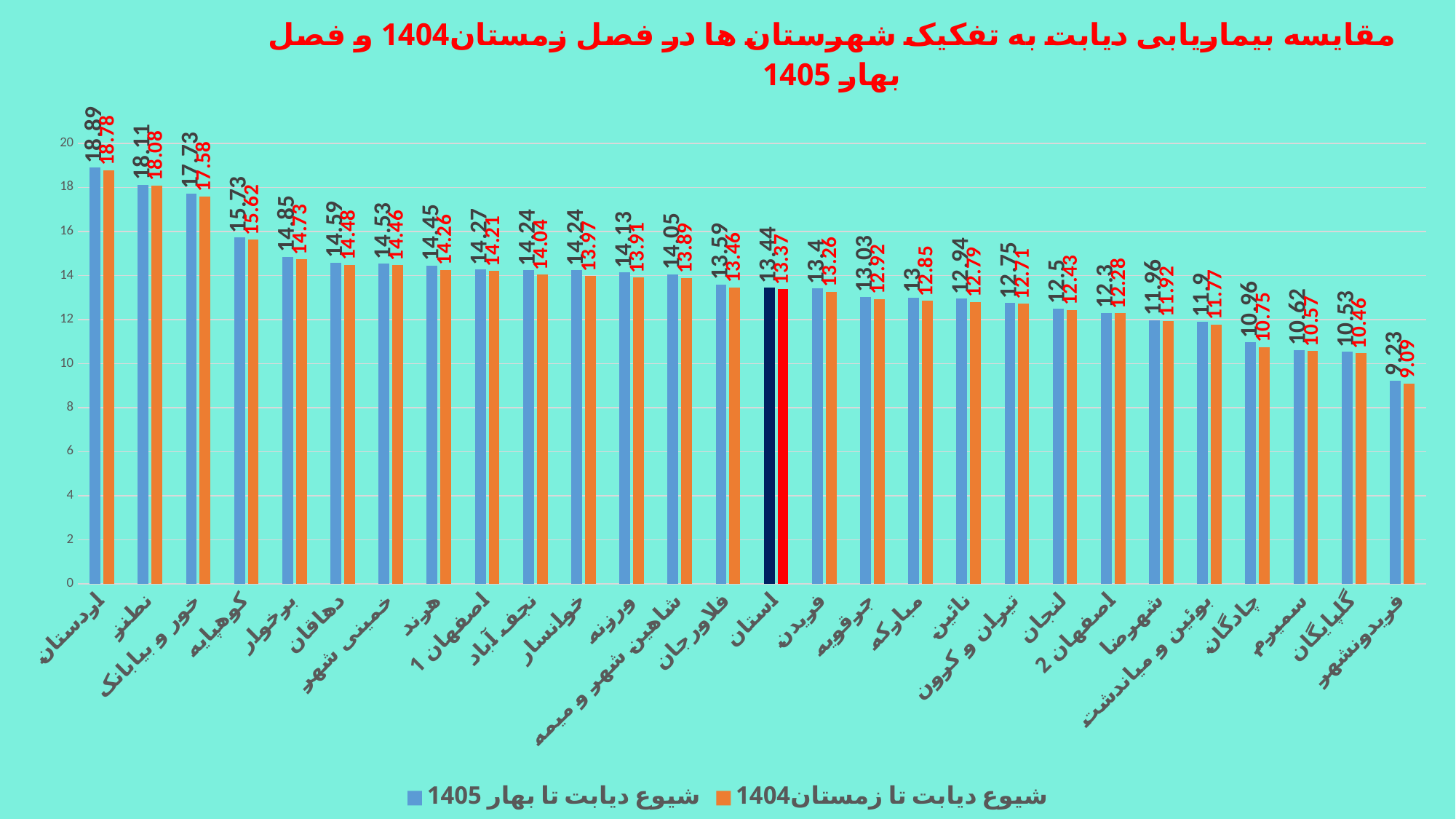

### Chart: مقایسه بیماریابی دیابت به تفکیک شهرستان ها در فصل زمستان1404 و فصل بهار 1405

| Category | شیوع دیابت تا بهار 1405 | شیوع دیابت تا زمستان1404 |
|---|---|---|
| اردستان | 18.89 | 18.78 |
| نطنز | 18.11 | 18.08 |
| خور و بیابانک | 17.73 | 17.58 |
| کوهپایه | 15.73 | 15.62 |
| برخوار | 14.85 | 14.73 |
| دهاقان | 14.59 | 14.48 |
| خمینی شهر | 14.53 | 14.46 |
| هرند | 14.45 | 14.26 |
| اصفهان 1 | 14.27 | 14.21 |
| نجف آباد | 14.24 | 14.04 |
| خوانسار | 14.24 | 13.97 |
| ورزنه | 14.13 | 13.91 |
| شاهین شهر و میمه | 14.05 | 13.89 |
| فلاورجان | 13.59 | 13.46 |
| استان | 13.44 | 13.37 |
| فریدن | 13.4 | 13.26 |
| جرقویه | 13.03 | 12.92 |
| مبارکه | 13.0 | 12.85 |
| نائین | 12.94 | 12.79 |
| تیران و کرون | 12.75 | 12.71 |
| لنجان | 12.5 | 12.43 |
| اصفهان 2 | 12.3 | 12.28 |
| شهرضا | 11.96 | 11.92 |
| بوئین و میاندشت | 11.9 | 11.77 |
| چادگان | 10.96 | 10.75 |
| سمیرم | 10.62 | 10.57 |
| گلپایگان | 10.53 | 10.46 |
| فریدونشهر | 9.23 | 9.09 |